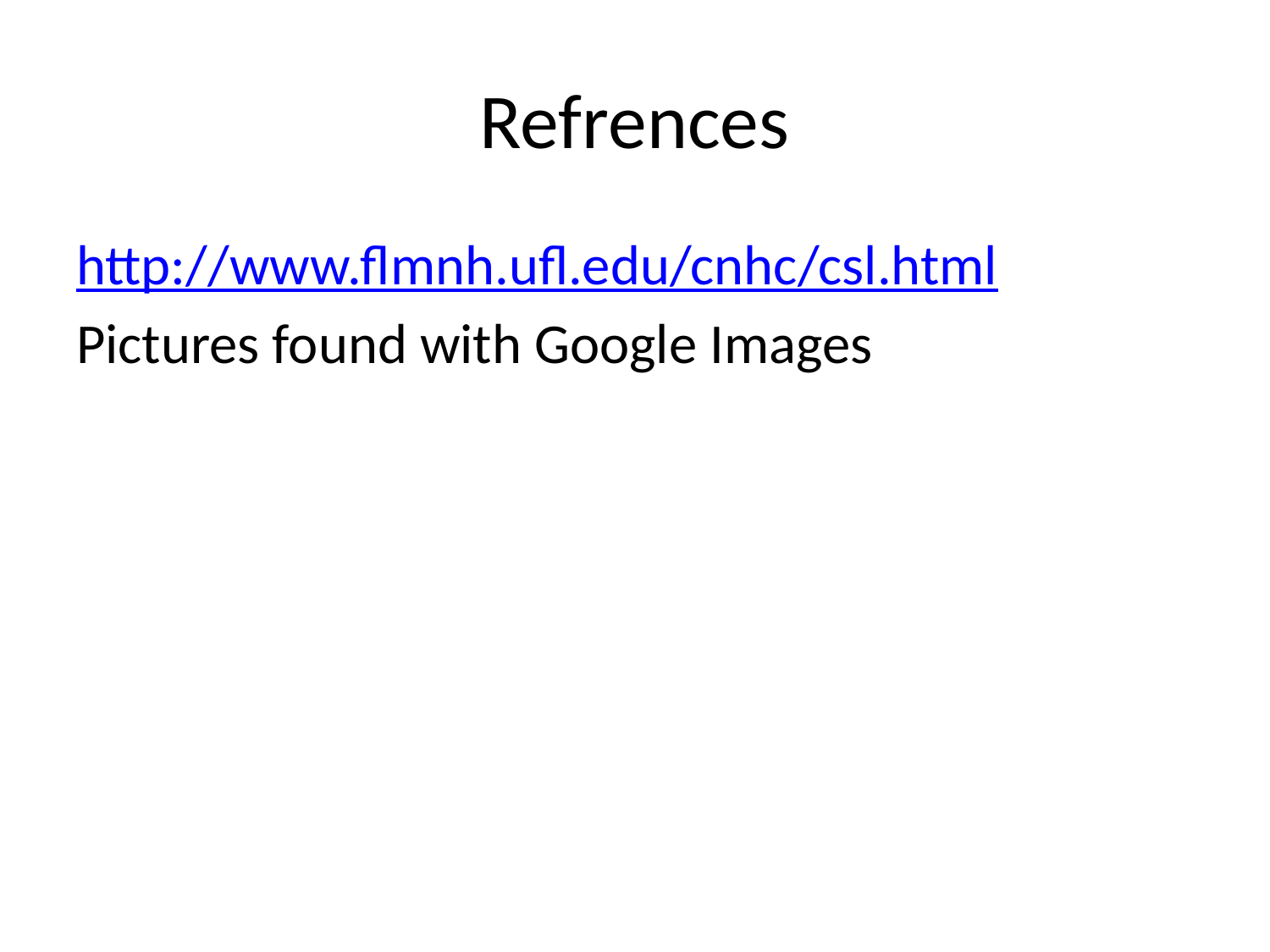

# Refrences
http://www.flmnh.ufl.edu/cnhc/csl.html
Pictures found with Google Images